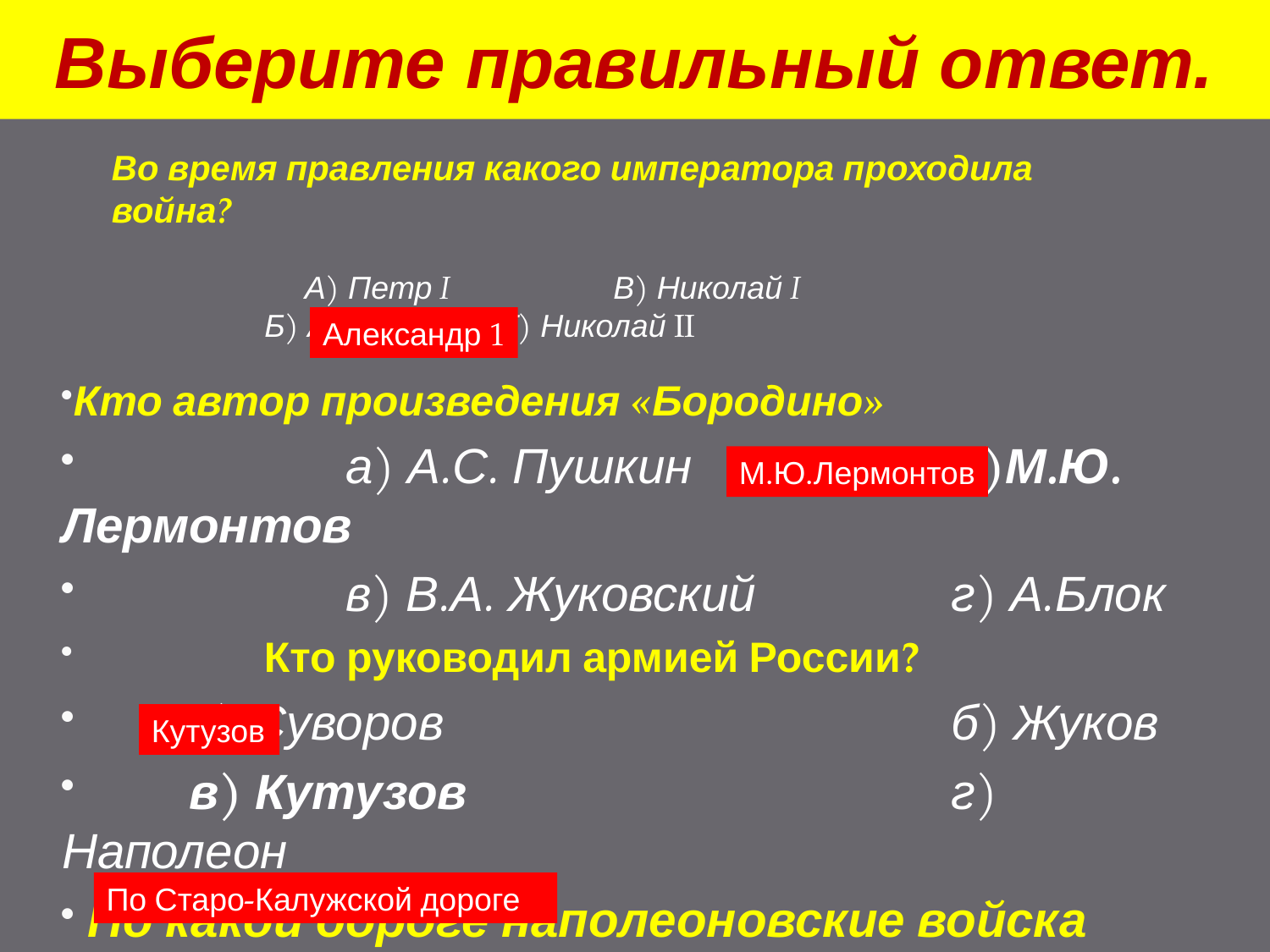

# Выберите правильный ответ.
Во время правления какого императора проходила война?

                        А) Петр I	               В) Николай I
                   Б) Александр I	 Г) Николай II
Александр 1
Кто автор произведения «Бородино»
                      а) А.С. Пушкин			б)М.Ю. Лермонтов
                      в) В.А. Жуковский		г) А.Блок
                  Кто руководил армией России?
	а) Суворов				б) Жуков
	в) Кутузов				г) Наполеон
 По какой дороге наполеоновские войска уходили из Москвы?
а)По Боровскому шоссе                            б) По Владимирскому тракту
В)По Старо-Калужской дороге              г) По дороге на Санкт-Петербург

М.Ю.Лермонтов
Кутузов
По Старо-Калужской дороге